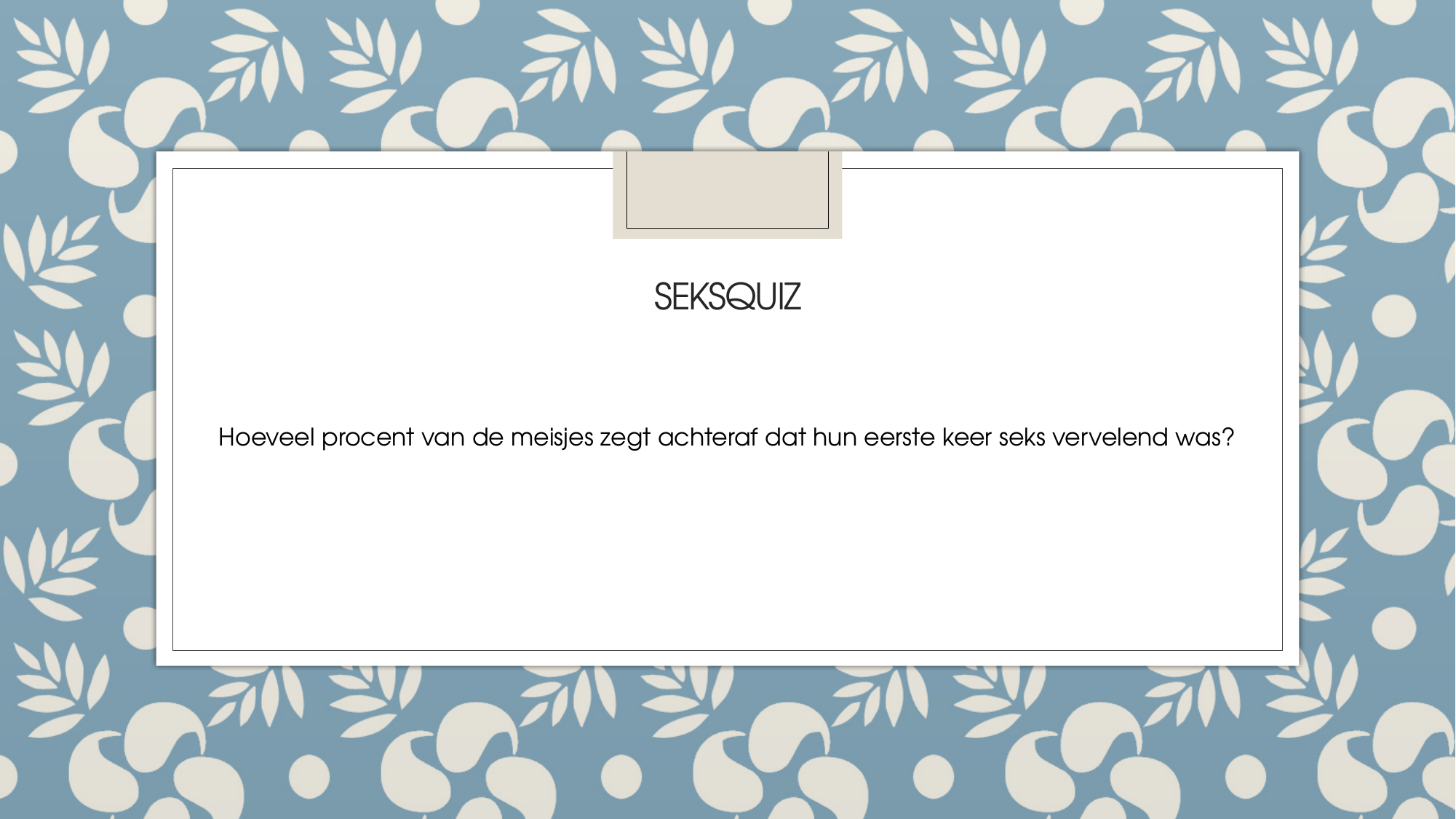

# Seksquiz
Hoeveel procent van de meisjes zegt achteraf dat hun eerste keer seks vervelend was?